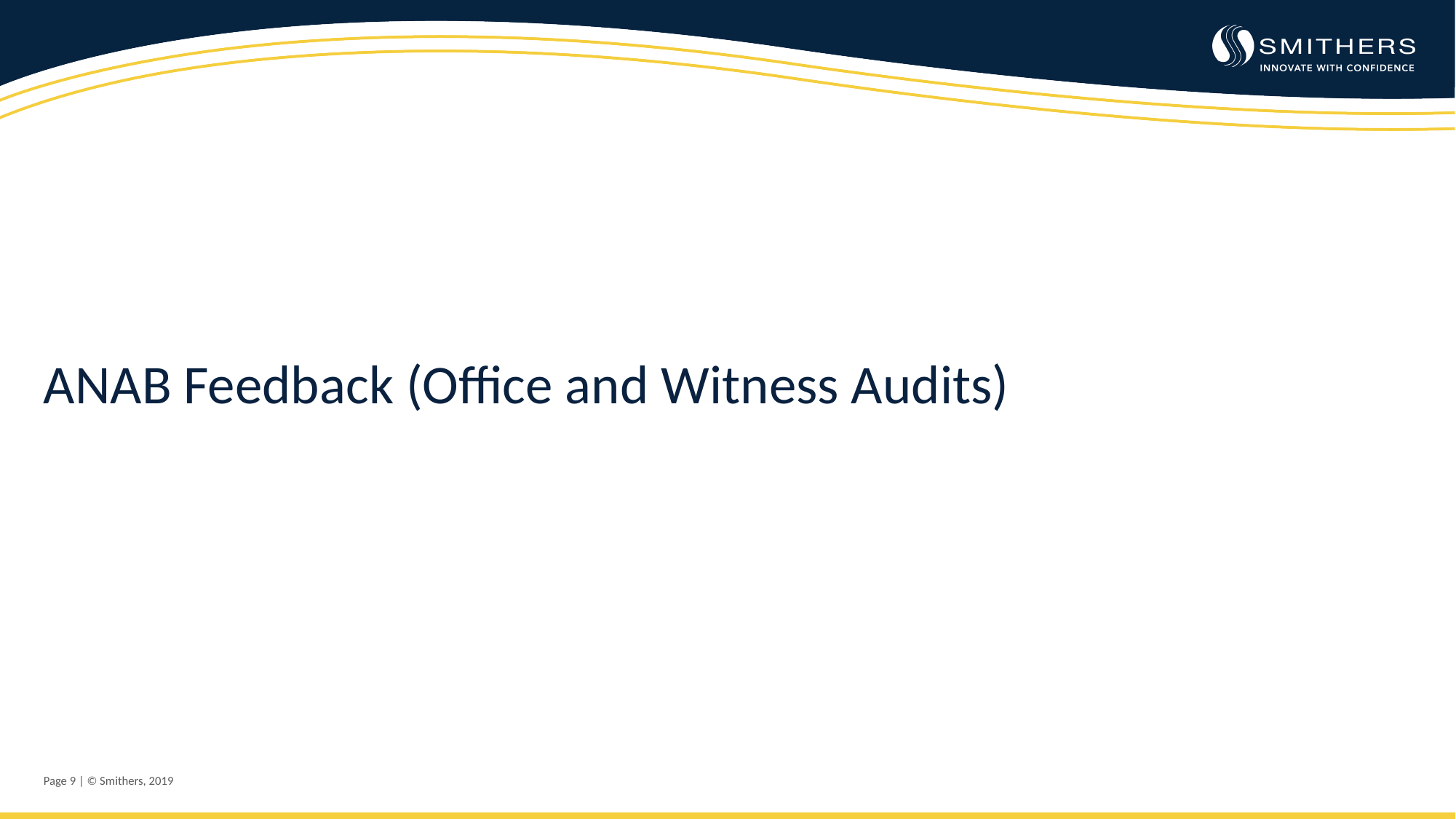

ANAB Feedback (Office and Witness Audits)
Page 9 | © Smithers, 2019